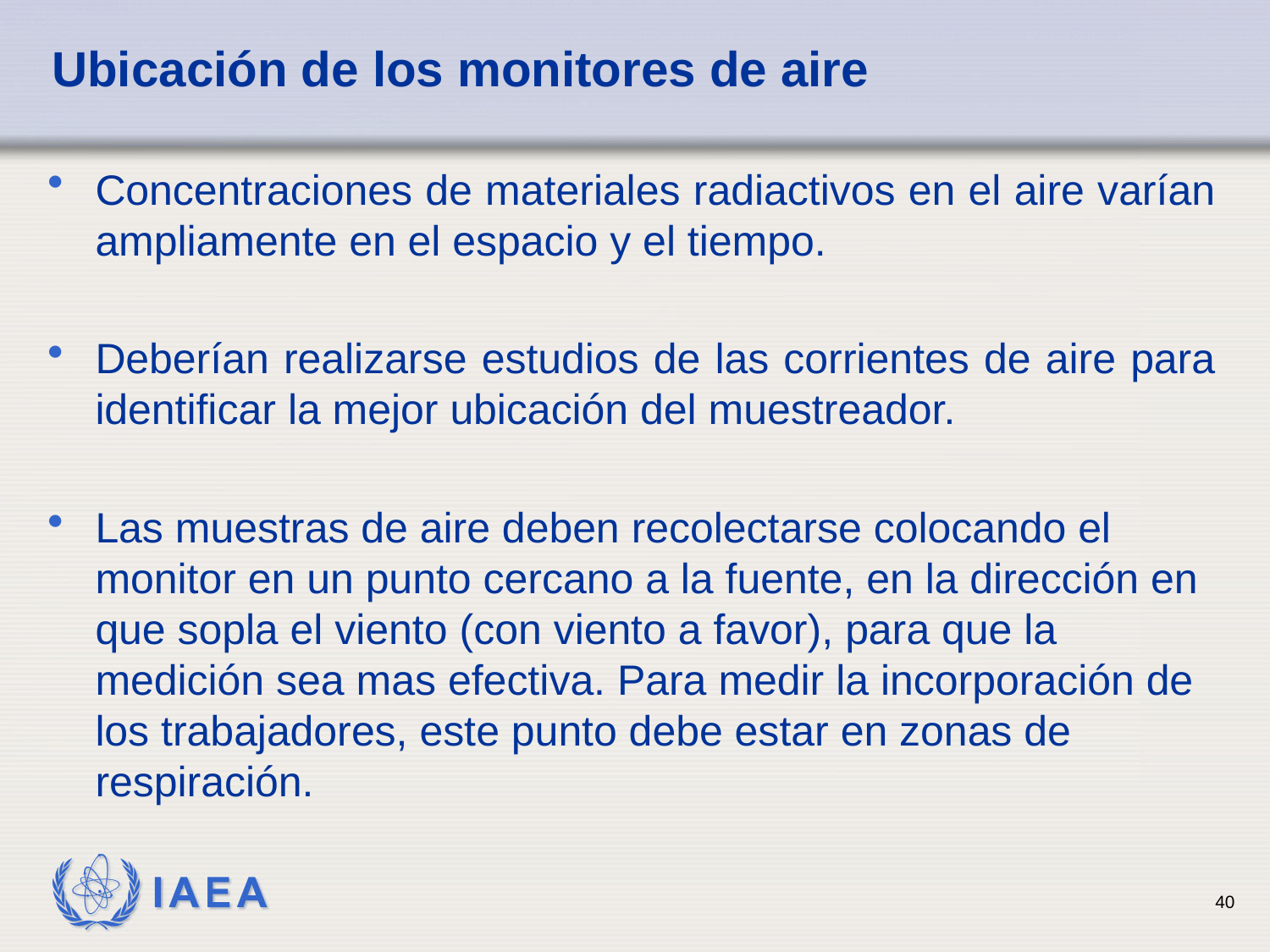

# Ubicación de los monitores de aire
Concentraciones de materiales radiactivos en el aire varían ampliamente en el espacio y el tiempo.

Deberían realizarse estudios de las corrientes de aire para identificar la mejor ubicación del muestreador.

Las muestras de aire deben recolectarse colocando el monitor en un punto cercano a la fuente, en la dirección en que sopla el viento (con viento a favor), para que la medición sea mas efectiva. Para medir la incorporación de los trabajadores, este punto debe estar en zonas de respiración.
40